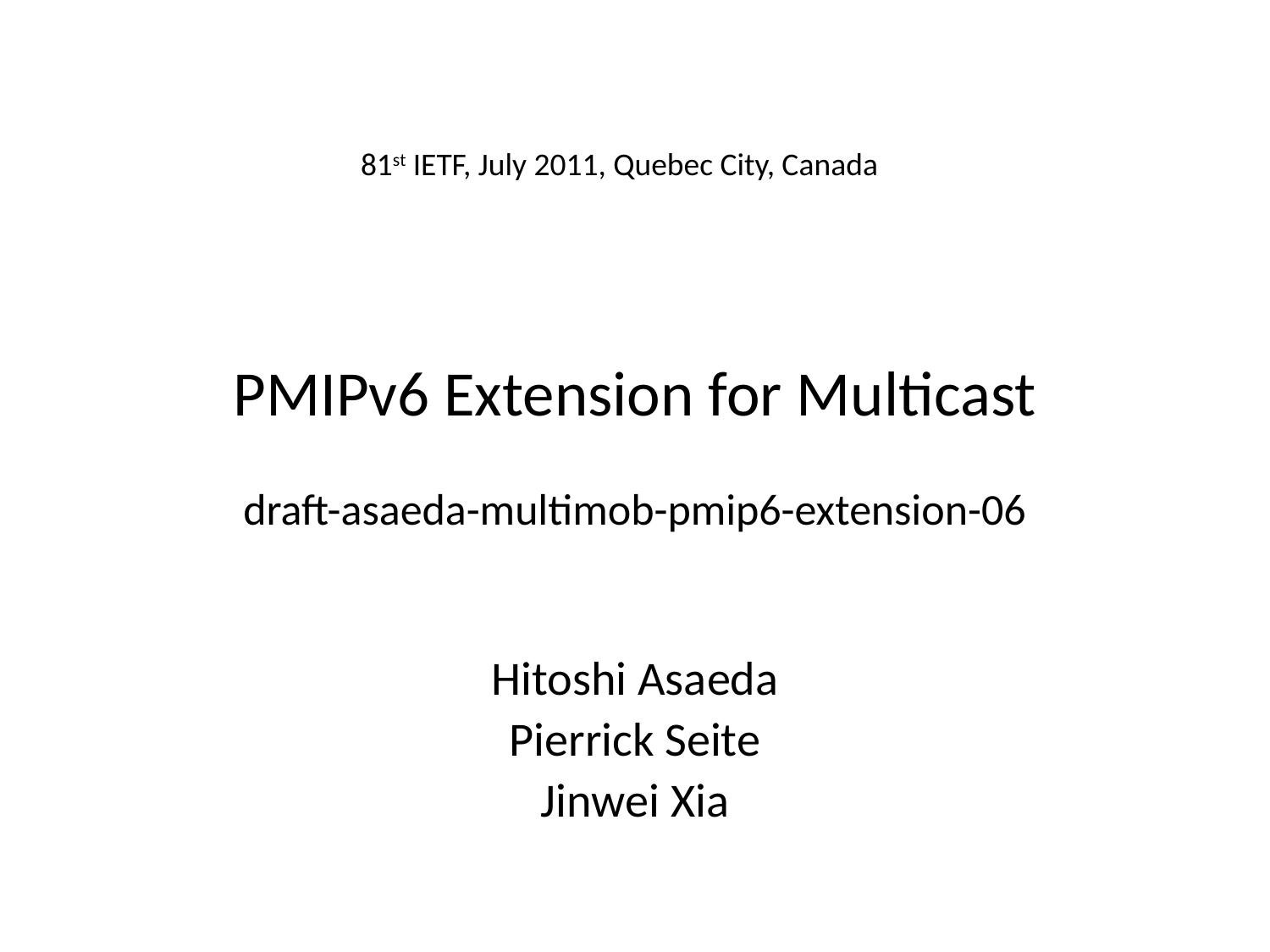

81st IETF, July 2011, Quebec City, Canada
# PMIPv6 Extension for Multicast draft-asaeda-multimob-pmip6-extension-06
Hitoshi Asaeda
Pierrick Seite
Jinwei Xia